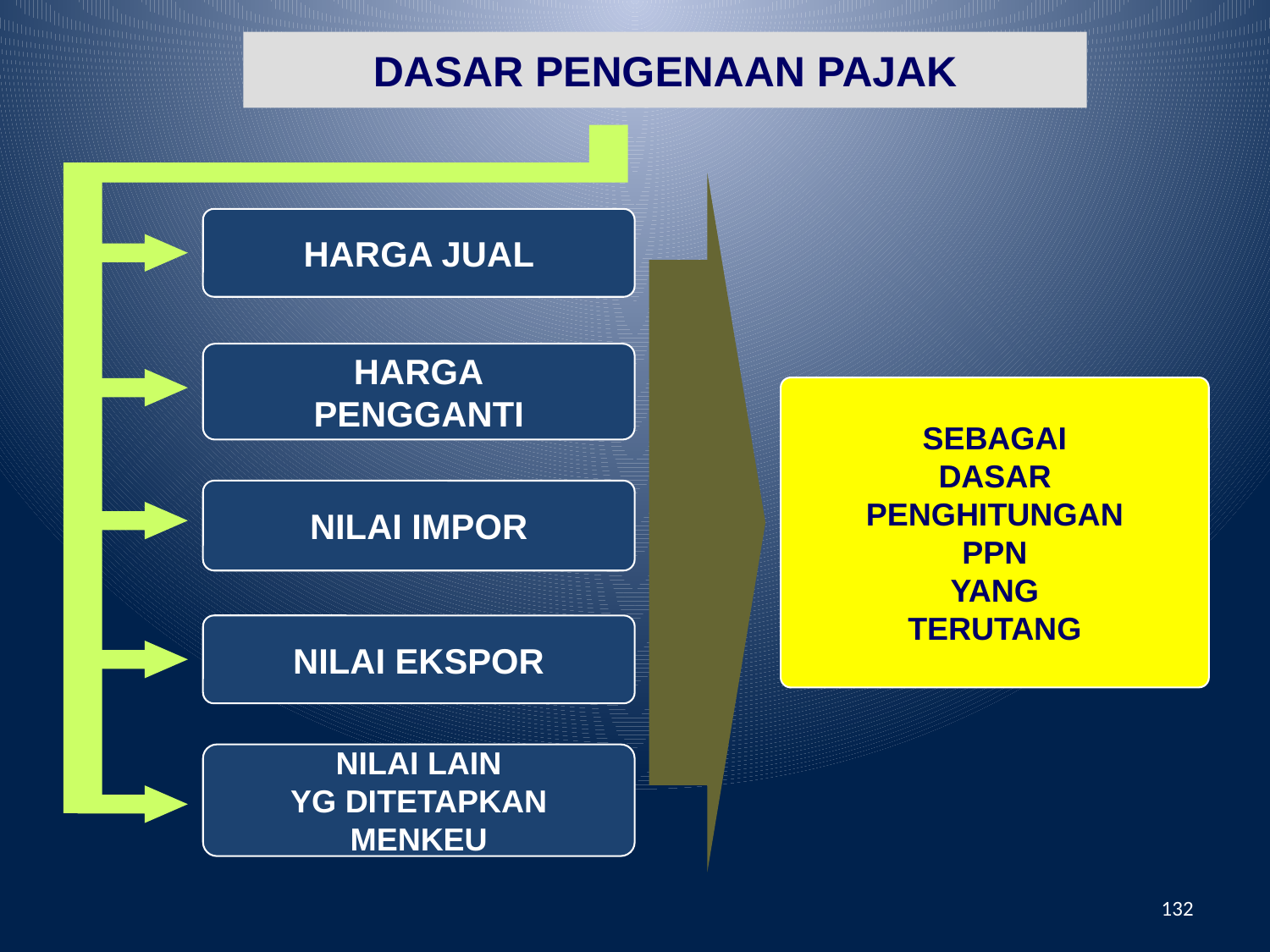

DASAR PENGENAAN PAJAK

HARGA JUAL

HARGA
PENGGANTI

SEBAGAI
DASAR
PENGHITUNGAN
PPN
YANG
TERUTANG
NILAI IMPOR

NILAI EKSPOR

NILAI LAIN
YG DITETAPKAN
MENKEU

132